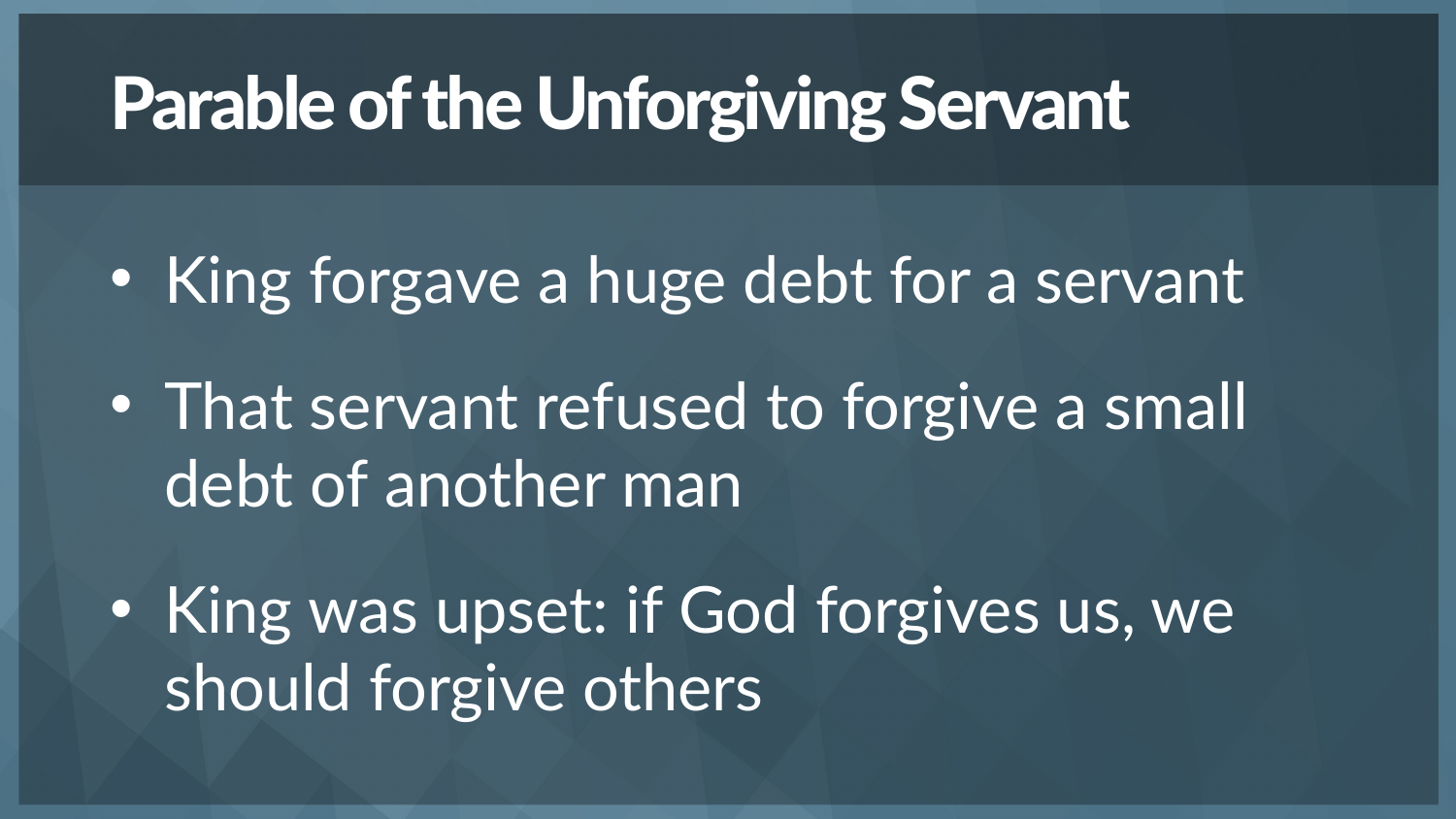

# Parable of the Unforgiving Servant
King forgave a huge debt for a servant
That servant refused to forgive a small debt of another man
King was upset: if God forgives us, we should forgive others